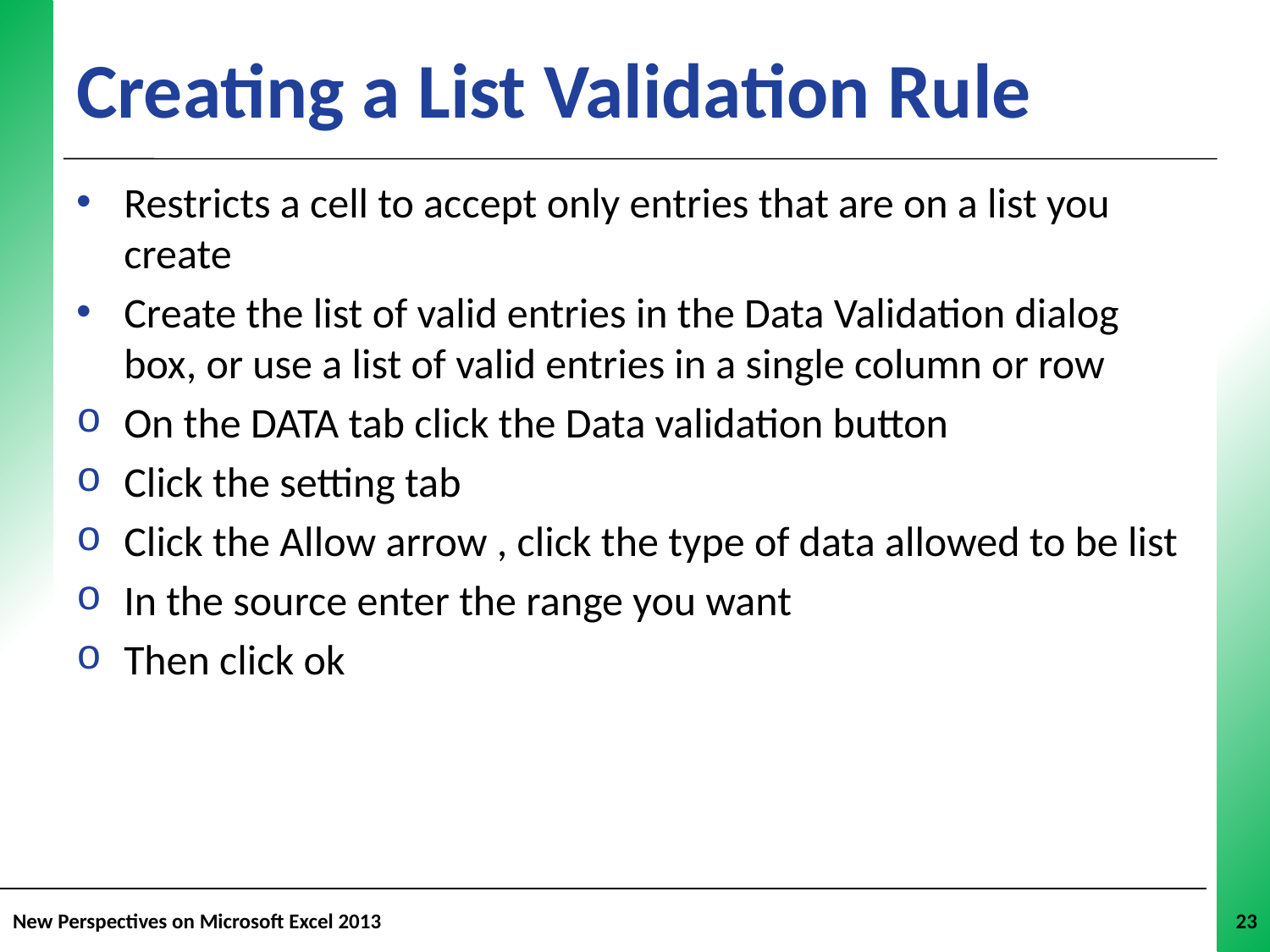

# Creating a List Validation Rule
Restricts a cell to accept only entries that are on a list you create
Create the list of valid entries in the Data Validation dialog box, or use a list of valid entries in a single column or row
On the DATA tab click the Data validation button
Click the setting tab
Click the Allow arrow , click the type of data allowed to be list
In the source enter the range you want
Then click ok

New Perspectives on Microsoft Excel 2013
23